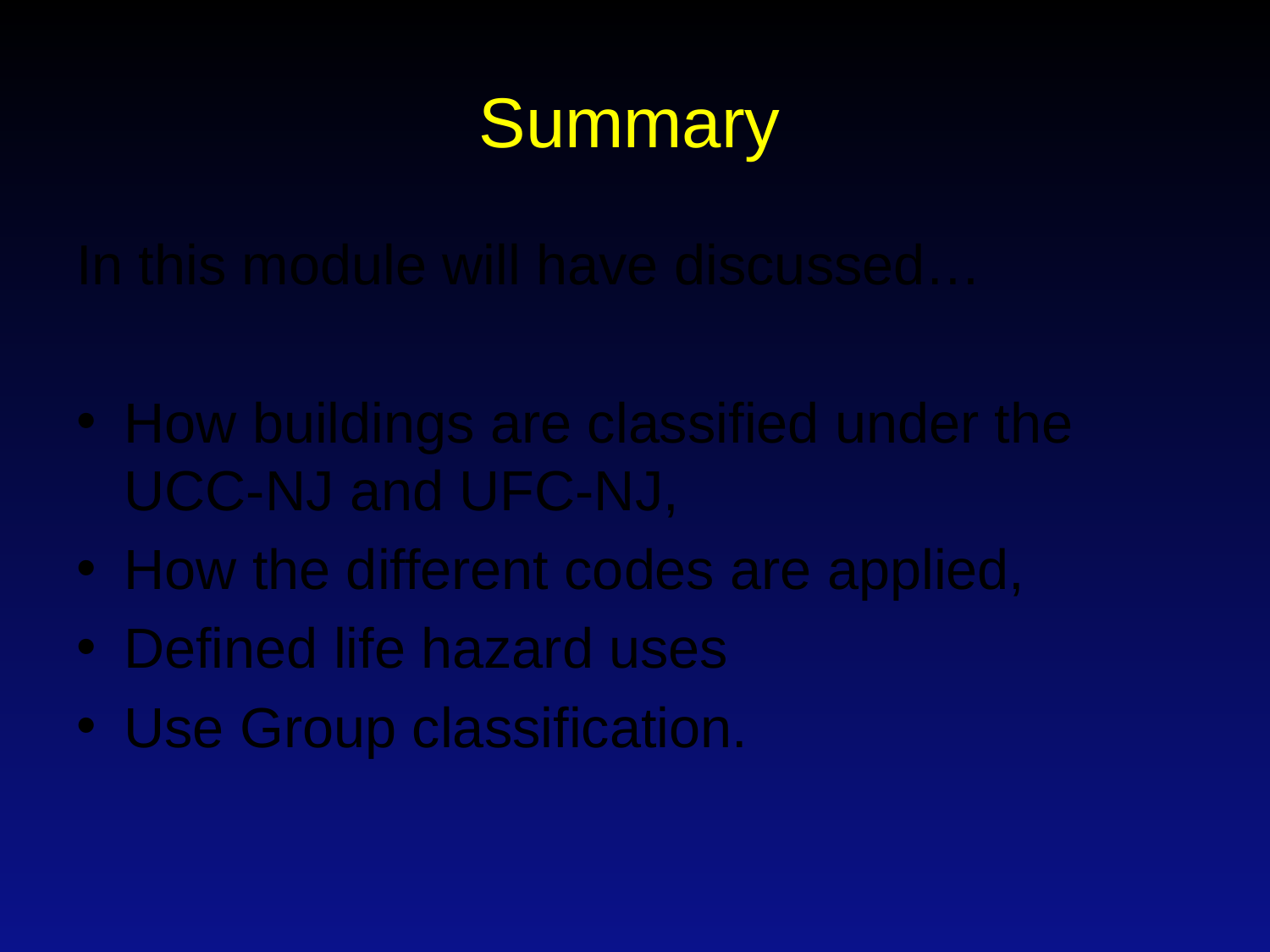

# Summary
In this module will have discussed…

How buildings are classified under the UCC-NJ and UFC-NJ,
How the different codes are applied,
Defined life hazard uses
Use Group classification.